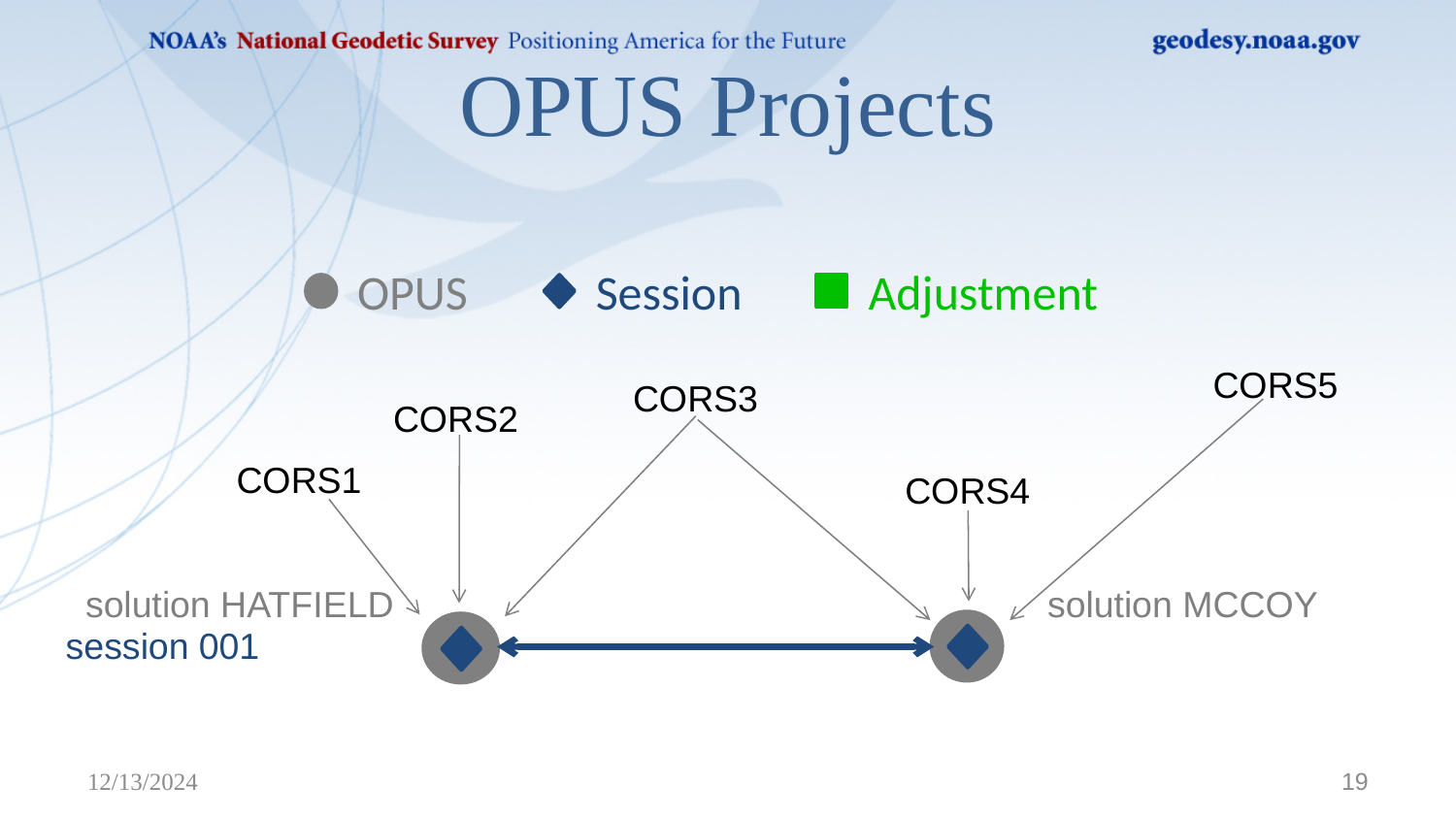

# OPUS Projects
OPUS

Session

Adjustment

CORS5
CORS3
CORS2

CORS1
CORS4
solution MCCOY
solution HATFIELD
session 001

12/13/2024
19